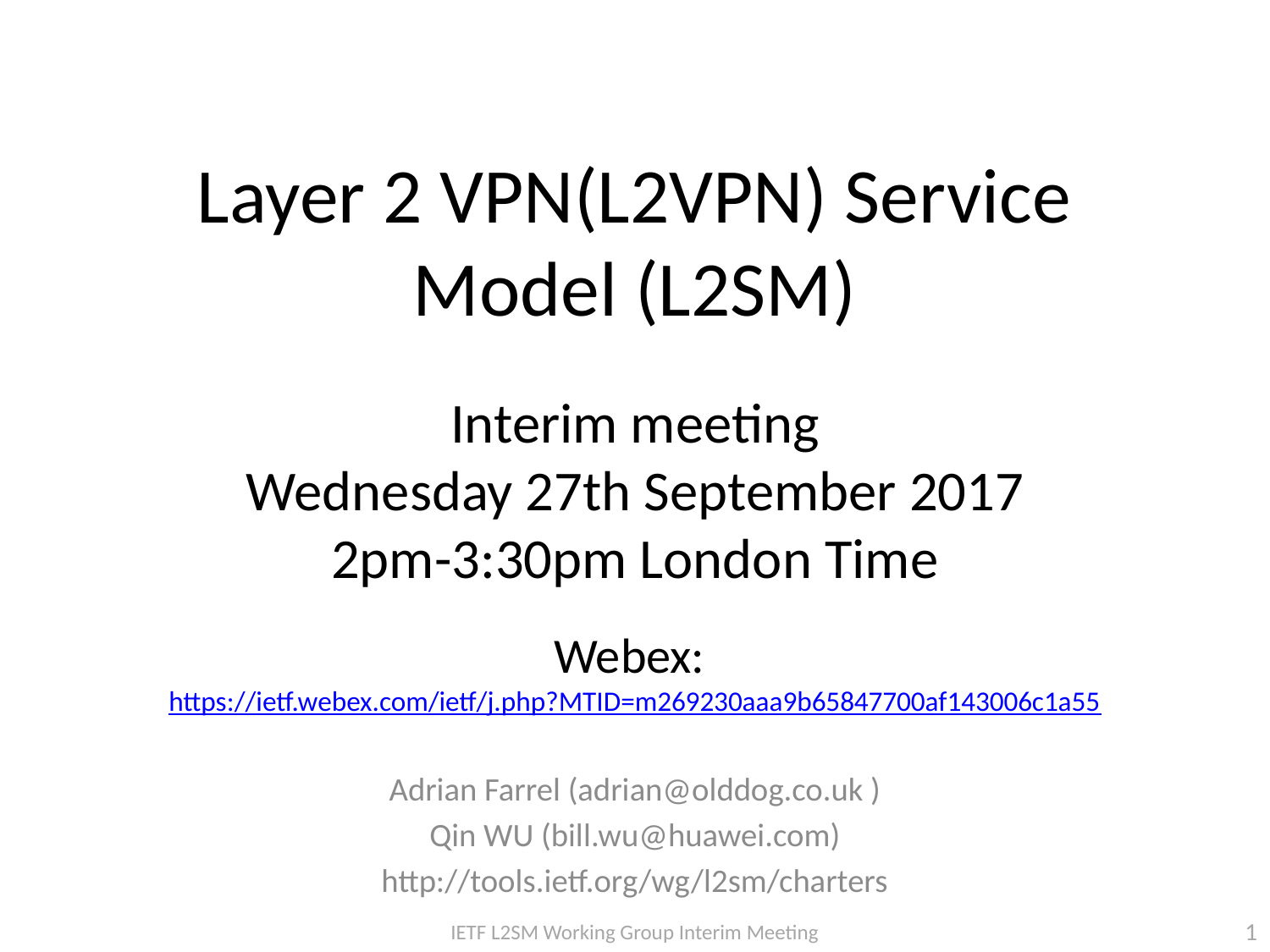

# Layer 2 VPN(L2VPN) Service Model (L2SM)
Interim meeting
Wednesday 27th September 2017
2pm-3:30pm London Time

Webex:
https://ietf.webex.com/ietf/j.php?MTID=m269230aaa9b65847700af143006c1a55

Adrian Farrel (adrian@olddog.co.uk )
Qin WU (bill.wu@huawei.com)
http://tools.ietf.org/wg/l2sm/charters